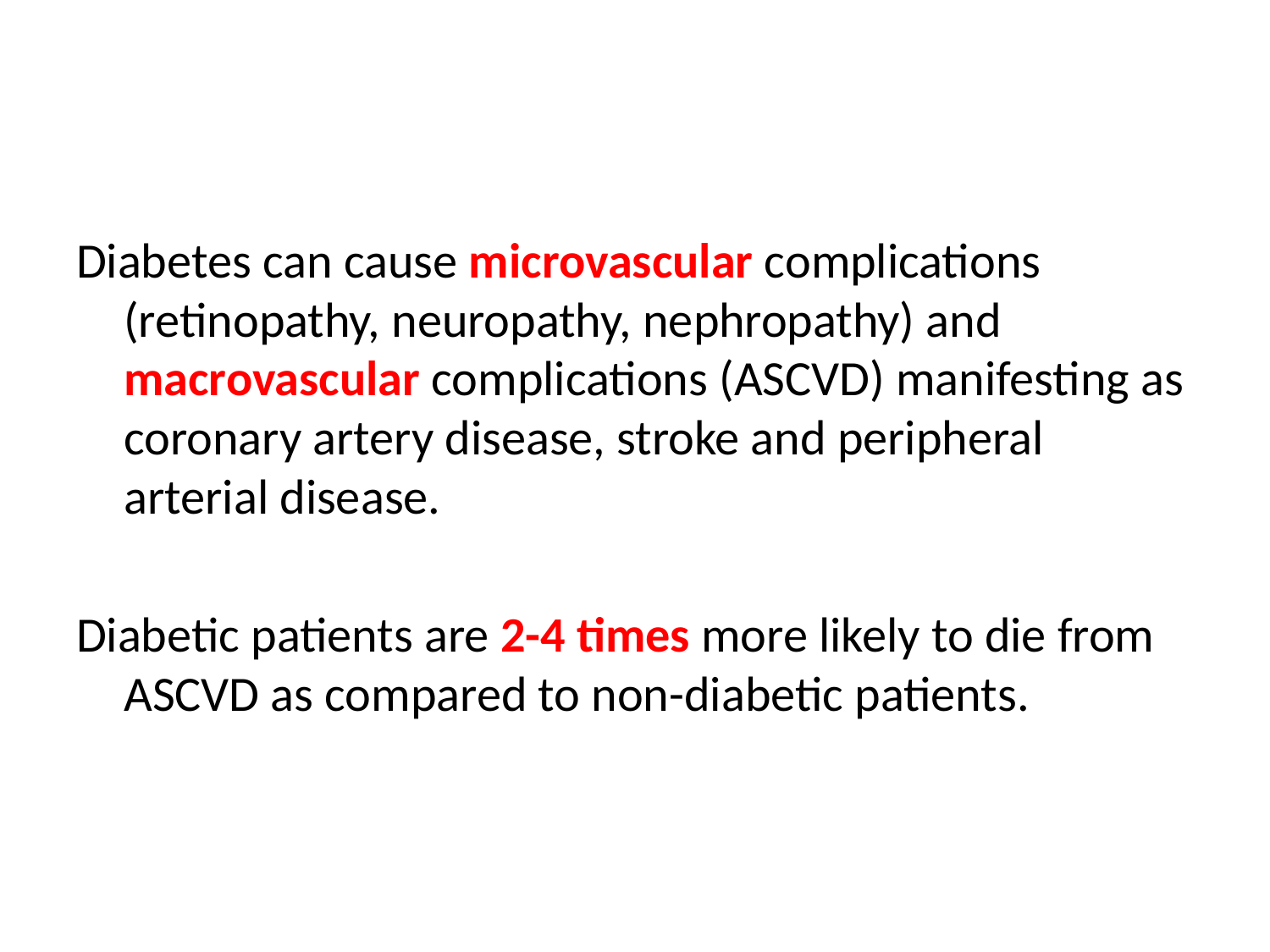

#
Diabetes can cause microvascular complications (retinopathy, neuropathy, nephropathy) and macrovascular complications (ASCVD) manifesting as coronary artery disease, stroke and peripheral arterial disease.

Diabetic patients are 2-4 times more likely to die from ASCVD as compared to non-diabetic patients.